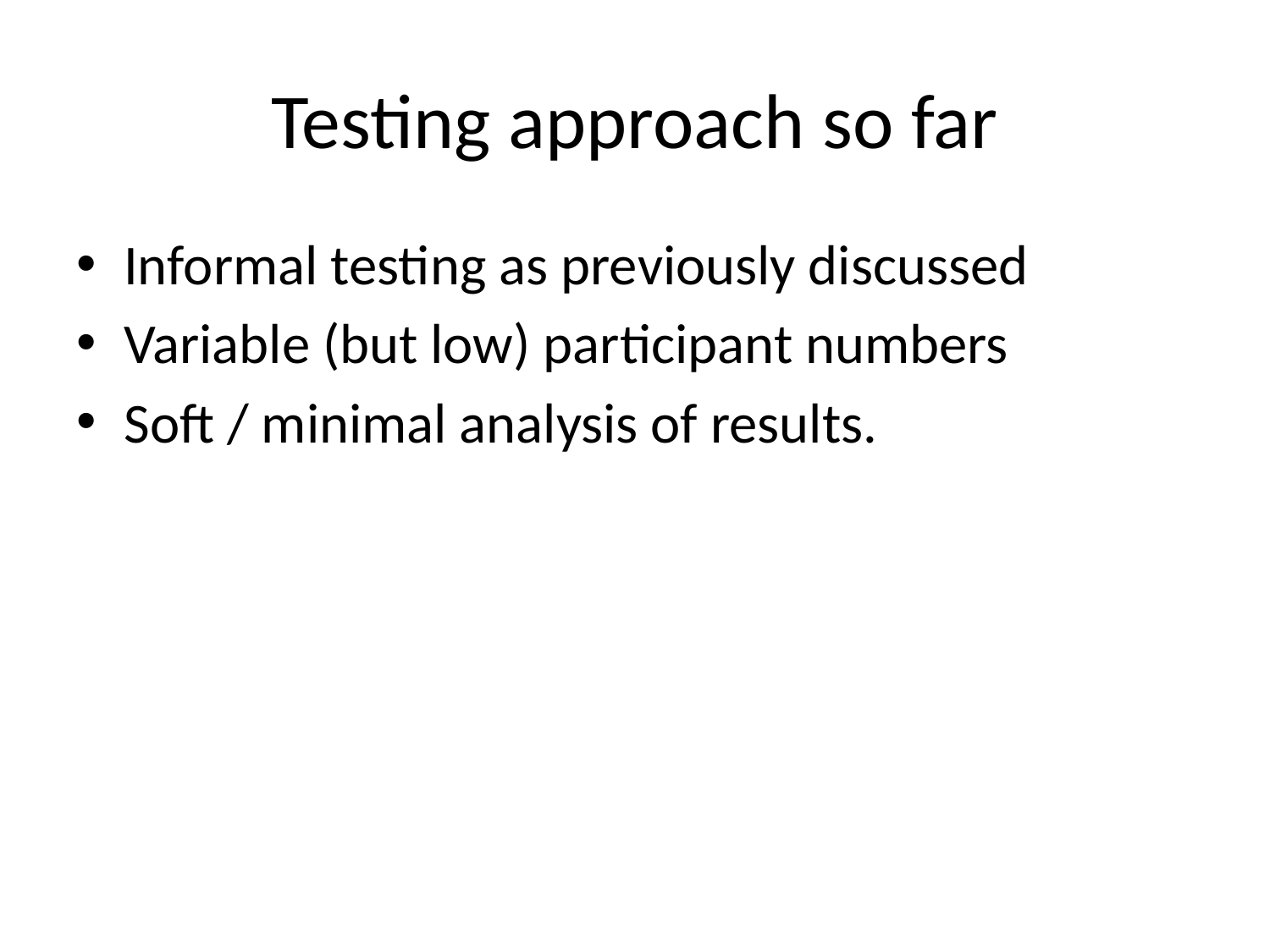

# Testing approach so far
Informal testing as previously discussed
Variable (but low) participant numbers
Soft / minimal analysis of results.